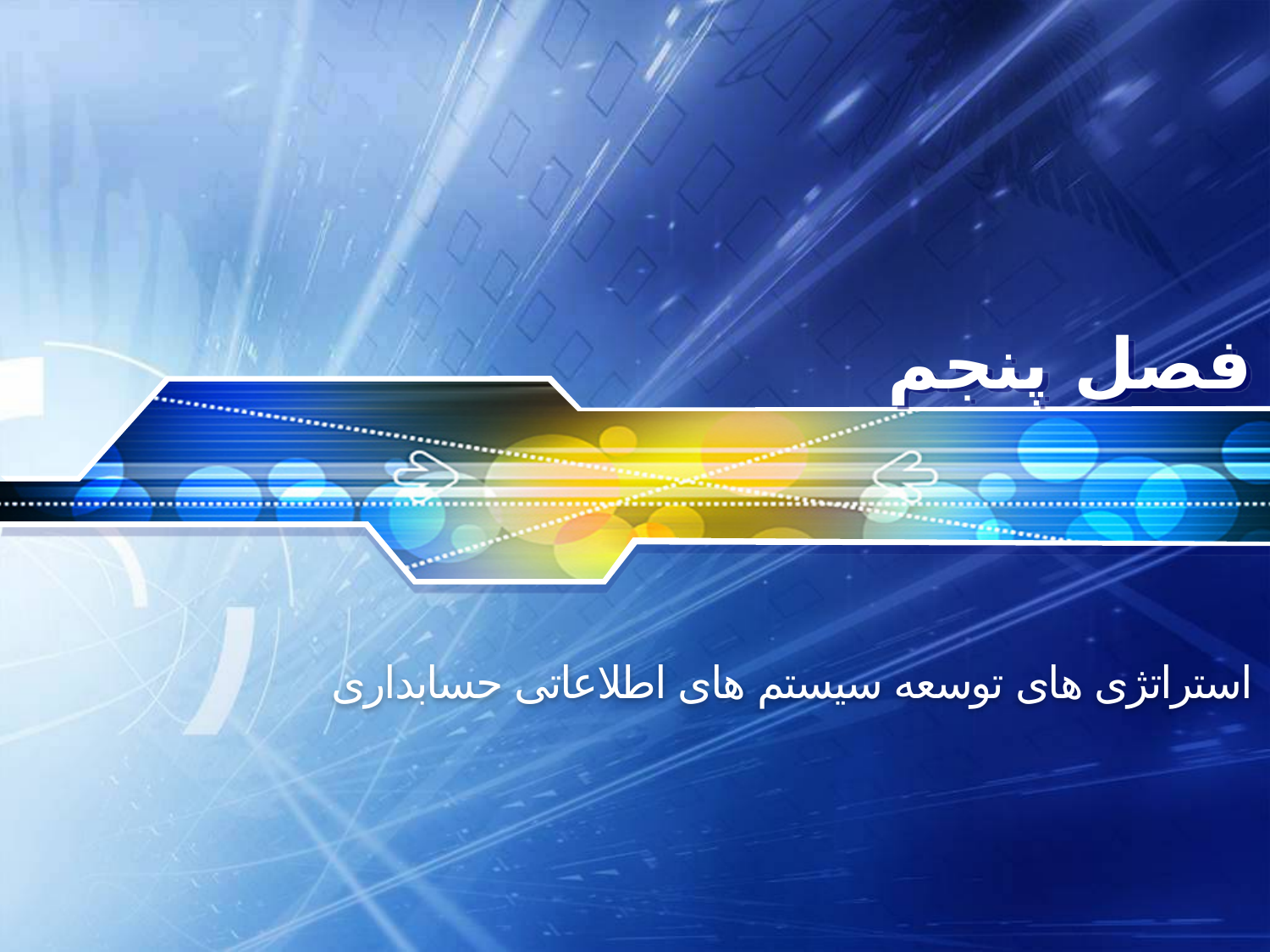

# فصل پنجم
استراتژی های توسعه سیستم های اطلاعاتی حسابداری